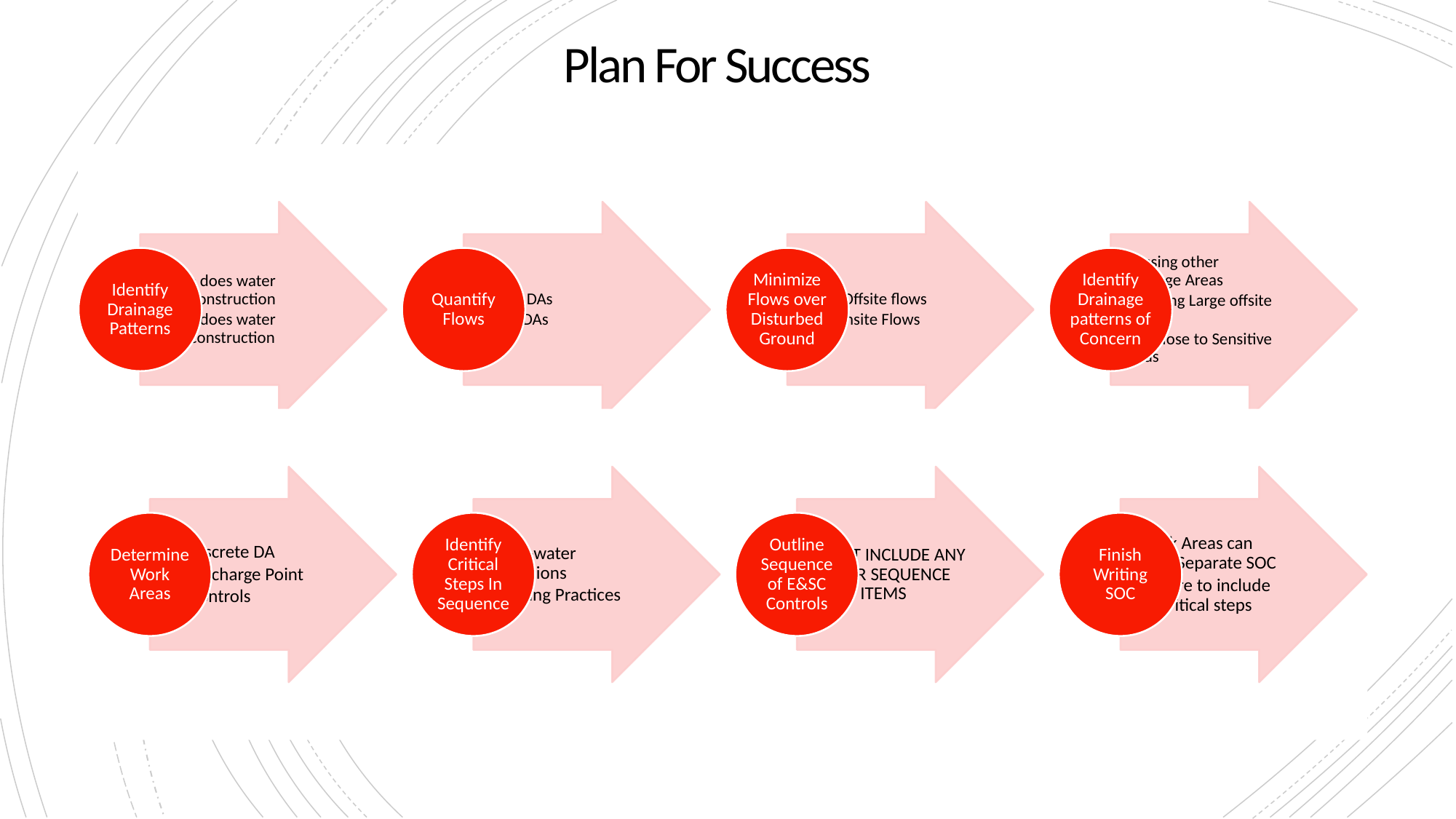

Plan For Success
Where does water enter construction
Where does water leave construction
Identify Drainage Patterns
On-site DAs
Offsite DAs
Quantify Flows
Divert Offsite flows
Filter onsite Flows
Minimize Flows over Disturbed Ground
Crossing other Drainage Areas
Receiving Large offsite Flows
Very close to Sensitive Areas
Identify Drainage patterns of Concern
By Discrete DA
By Discharge Point
By Controls
Determine Work Areas
Clear-water Diversions
Filtering Practices
Identify Critical Steps In Sequence
DO NOT INCLUDE ANY OTHER SEQUENCE ITEMS
Outline Sequence of E&SC Controls
Work Areas can have Separate SOC
Be sure to include all Critical steps
Finish Writing SOC